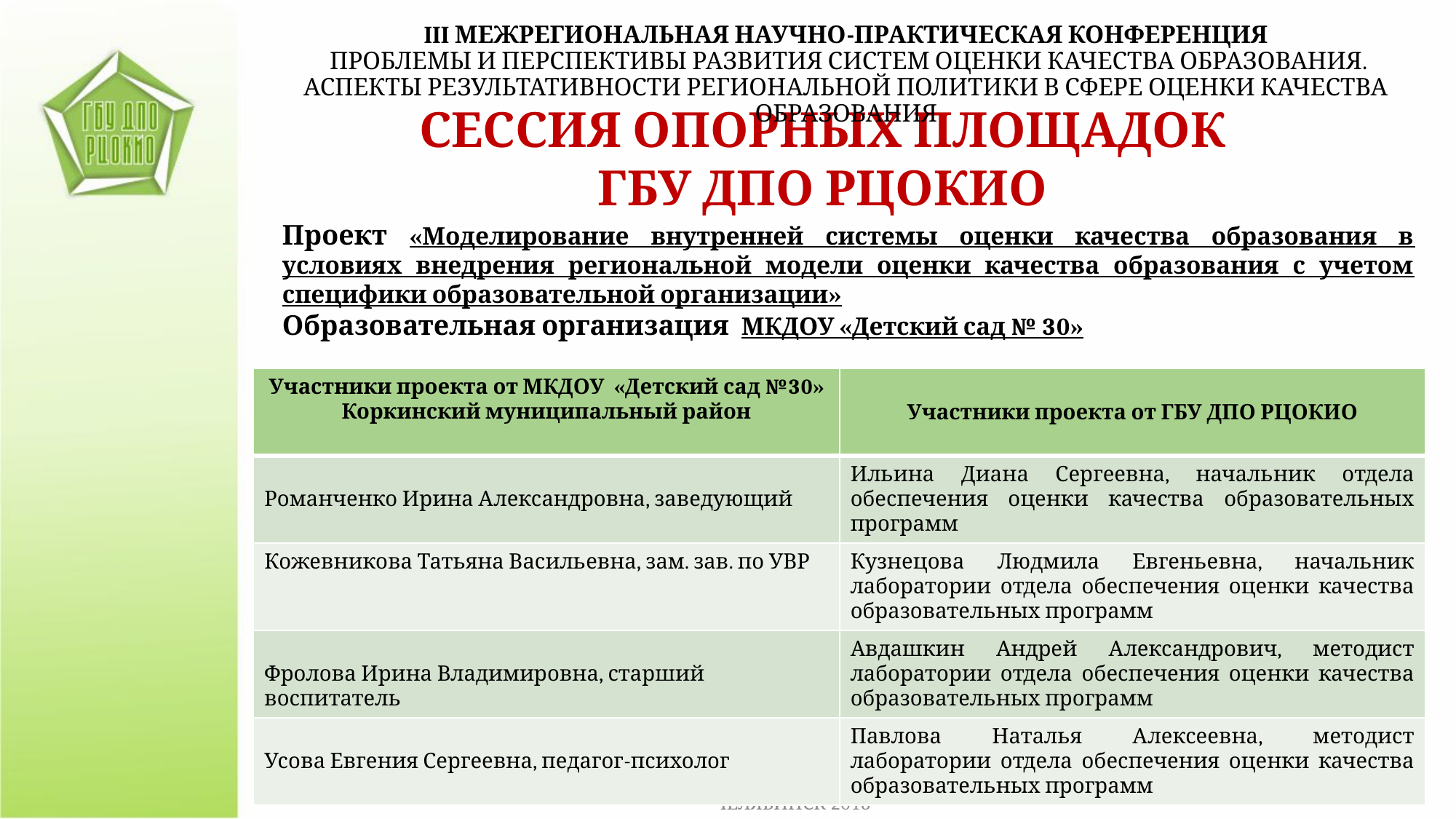

III МЕЖРЕГИОНАЛЬНАЯ НАУЧНО-ПРАКТИЧЕСКАЯ КОНФЕРЕНЦИЯ
 ПРОБЛЕМЫ И ПЕРСПЕКТИВЫ РАЗВИТИЯ СИСТЕМ ОЦЕНКИ КАЧЕСТВА ОБРАЗОВАНИЯ.
АСПЕКТЫ РЕЗУЛЬТАТИВНОСТИ РЕГИОНАЛЬНОЙ ПОЛИТИКИ В СФЕРЕ ОЦЕНКИ КАЧЕСТВА ОБРАЗОВАНИЯ

СЕССИЯ ОПОРНЫХ ПЛОЩАДОК
ГБУ ДПО РЦОКИО
Проект «Моделирование внутренней системы оценки качества образования в условиях внедрения региональной модели оценки качества образования с учетом специфики образовательной организации»
Образовательная организация  МКДОУ «Детский сад № 30»
| Участники проекта от МКДОУ «Детский сад №30» Коркинский муниципальный район | Участники проекта от ГБУ ДПО РЦОКИО |
| --- | --- |
| Романченко Ирина Александровна, заведующий | Ильина Диана Сергеевна, начальник отдела обеспечения оценки качества образовательных программ |
| Кожевникова Татьяна Васильевна, зам. зав. по УВР | Кузнецова Людмила Евгеньевна, начальник лаборатории отдела обеспечения оценки качества образовательных программ |
| Фролова Ирина Владимировна, старший воспитатель | Авдашкин Андрей Александрович, методист лаборатории отдела обеспечения оценки качества образовательных программ |
| Усова Евгения Сергеевна, педагог-психолог | Павлова Наталья Алексеевна, методист лаборатории отдела обеспечения оценки качества образовательных программ |
III МЕЖРЕГИОНАЛЬНАЯ НАУЧНО-ПРАКТИЧЕСКАЯ КОНФЕРЕНЦИЯ
ЧЕЛЯБИНСК 2018